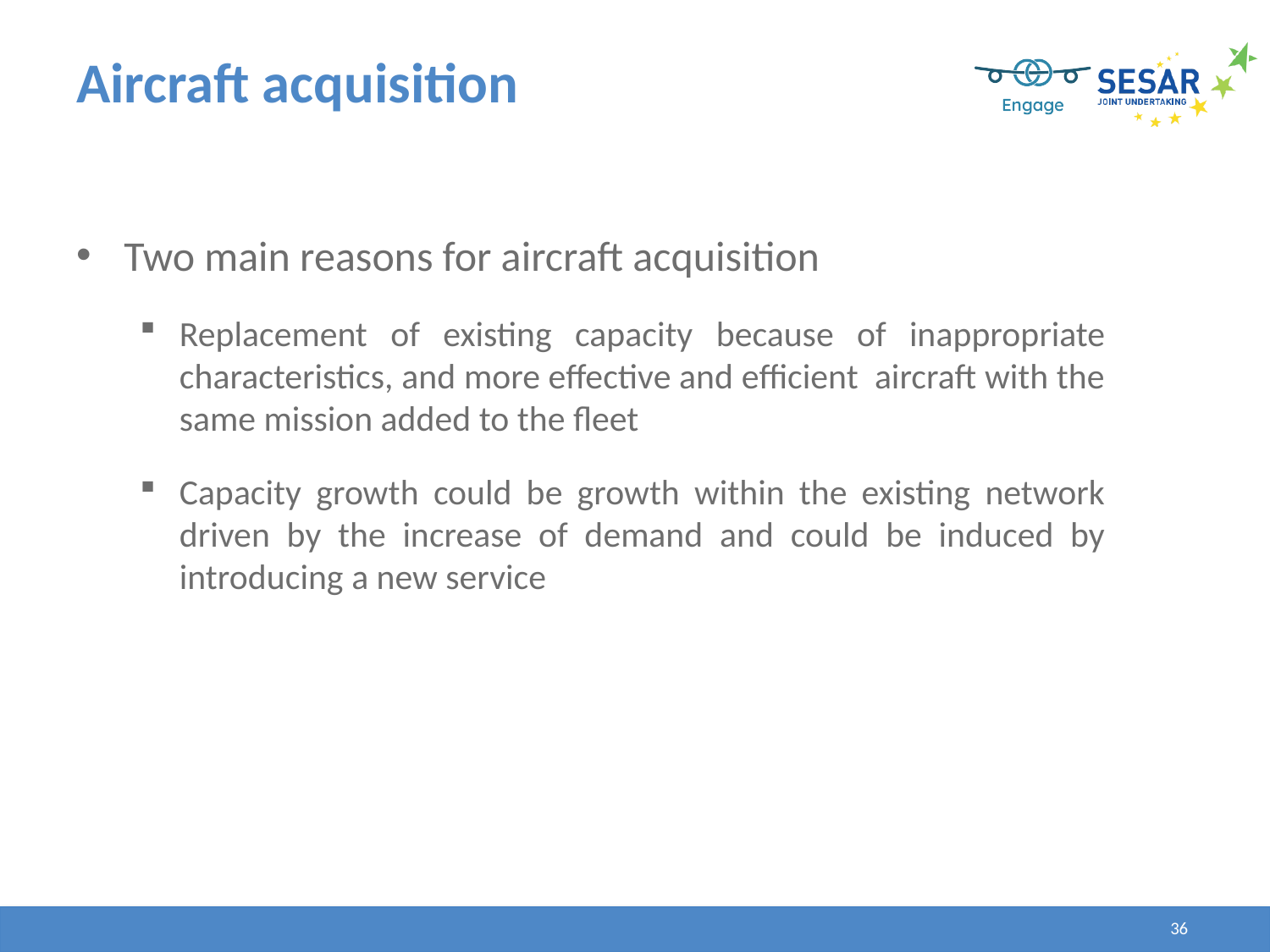

# Aircraft acquisition
Two main reasons for aircraft acquisition
Replacement of existing capacity because of inappropriate characteristics, and more effective and efficient  aircraft with the same mission added to the fleet
Capacity growth could be growth within the existing network driven by the increase of demand and could be induced by introducing a new service

36